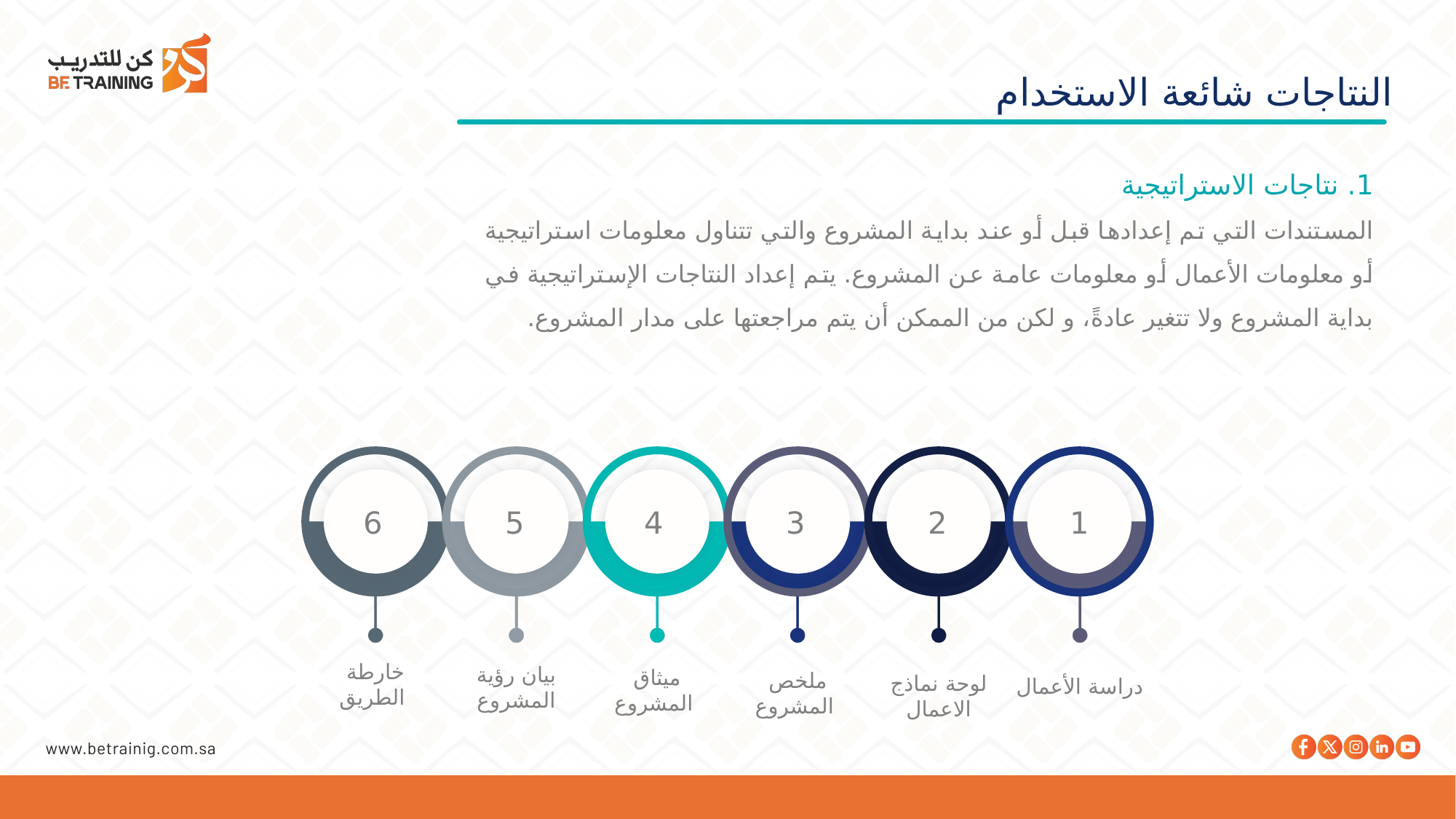

النتاجات شائعة الاستخدام
1. نتاجات الاستراتيجية
المستندات التي تم إعدادها قبل أو عند بداية المشروع والتي تتناول معلومات استراتيجية أو معلومات الأعمال أو معلومات عامة عن المشروع. يتم إعداد النتاجات الإستراتيجية في بداية المشروع ولا تتغير عادةً، و لكن من الممكن أن يتم مراجعتها على مدار المشروع.

6
5
4
3
2
1
خارطة
 الطريق
بيان رؤية المشروع
ميثاق
 المشروع
ملخص
 المشروع
لوحة نماذج الاعمال
دراسة الأعمال